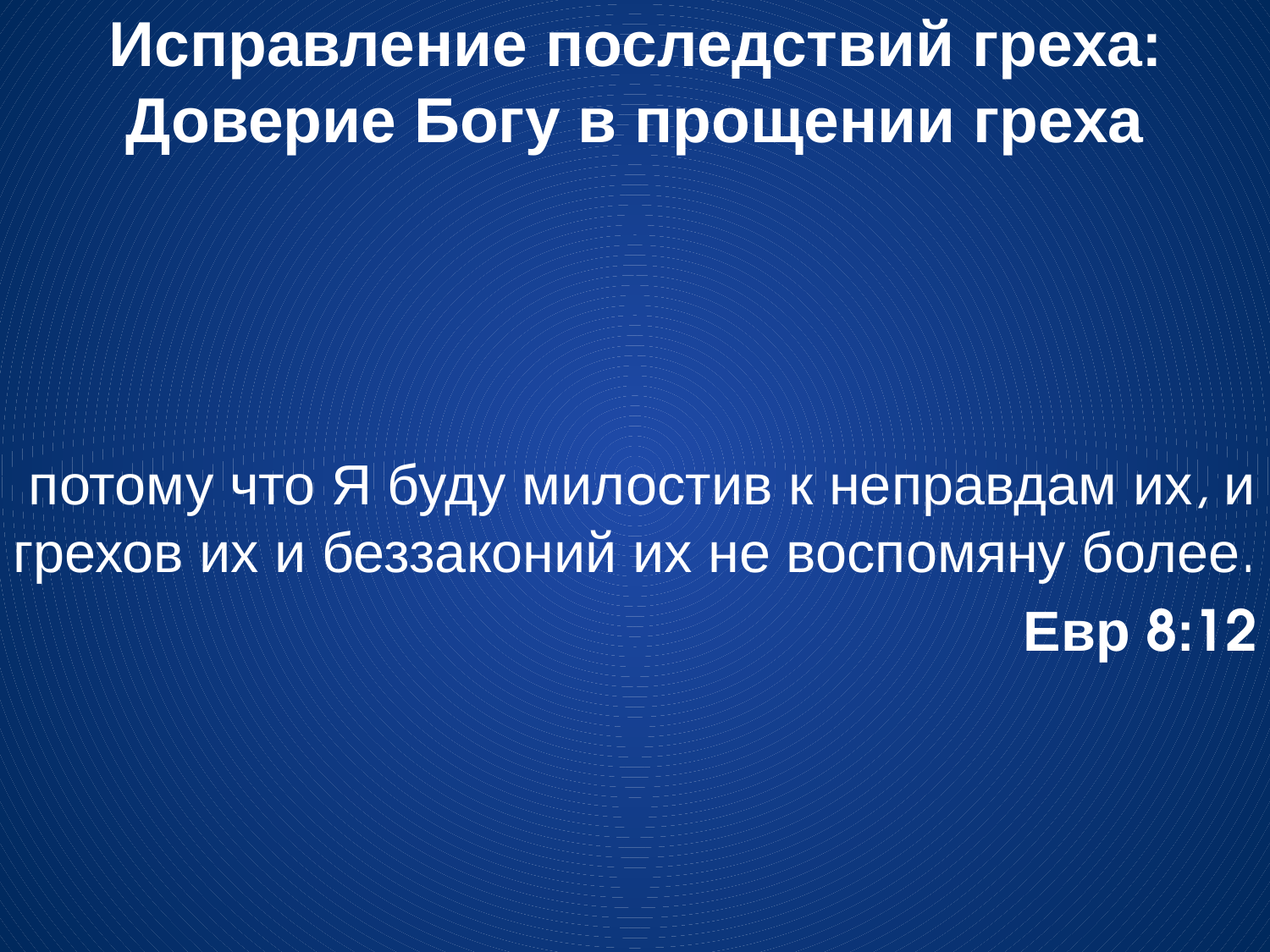

# Исправление последствий греха: Доверие Богу в прощении греха
 потому что Я буду милостив к неправдам их, и грехов их и беззаконий их не воспомяну более.
Евр 8:12